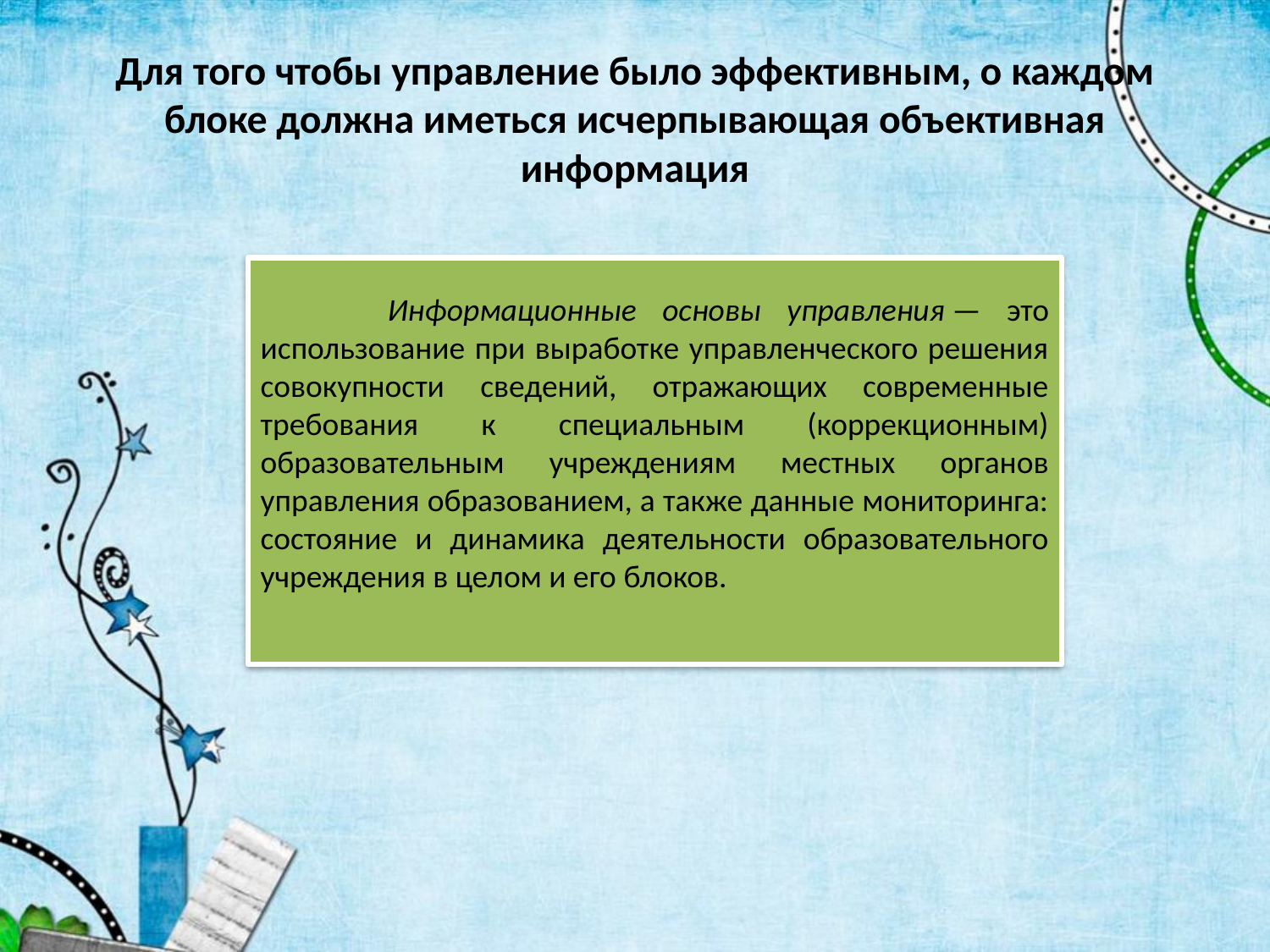

# Для того чтобы управление было эффективным, о каждом блоке должна иметься исчерпывающая объективная информация
	Информационные основы управления — это использование при выработке управленческого решения совокупности сведений, отражающих современные требования к специальным (коррекционным) образовательным учреждениям местных органов управления образованием, а также данные мониторинга: состояние и динамика деятельности образовательного учреждения в целом и его блоков.